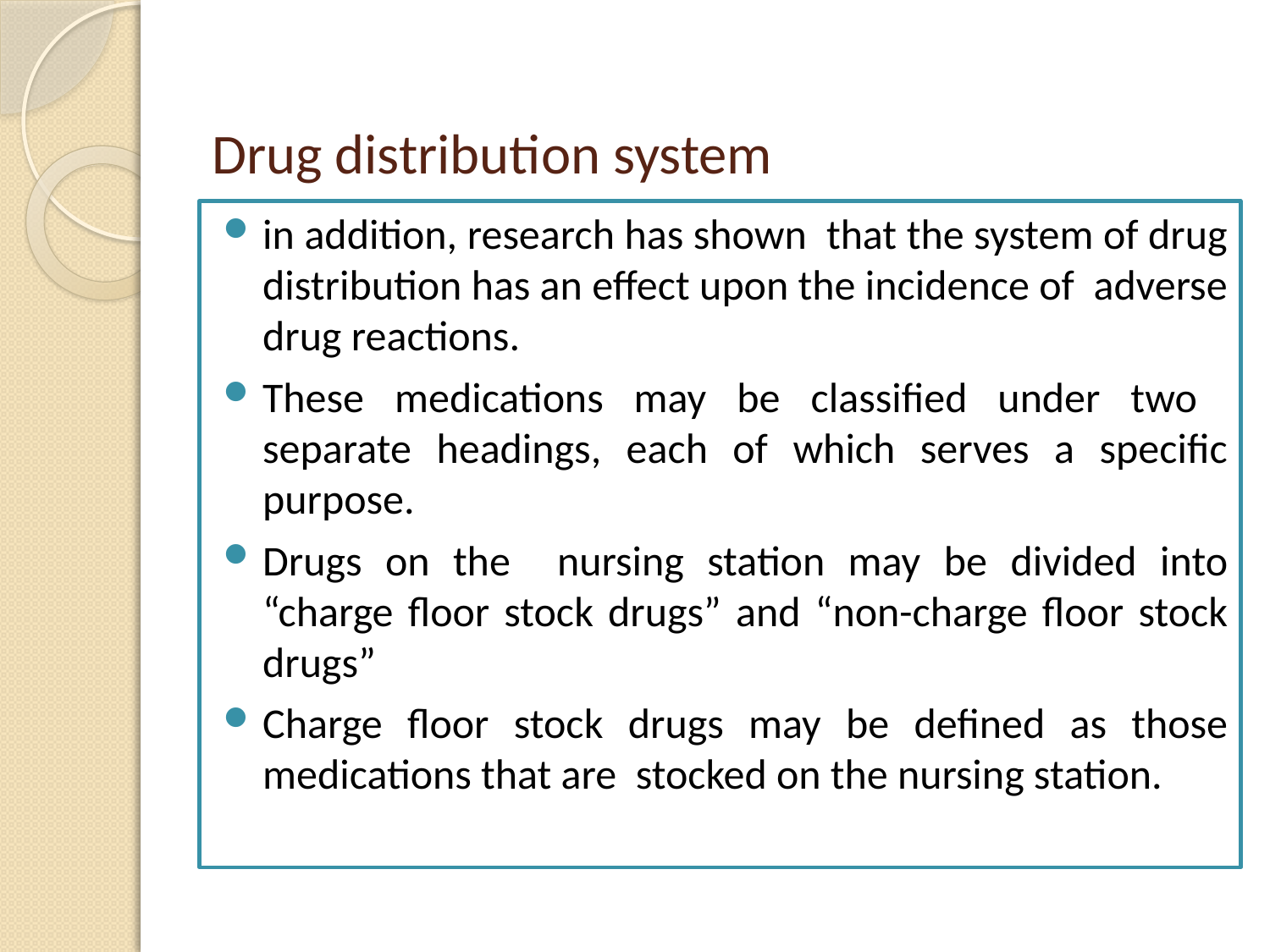

# Drug distribution system
in addition, research has shown  that the system of drug distribution has an effect upon the incidence of  adverse drug reactions.
These medications may be classified under two  separate headings, each of which serves a specific purpose.
Drugs on the  nursing station may be divided into “charge floor stock drugs” and “non-charge floor stock drugs”
Charge floor stock drugs may be defined as those medications that are  stocked on the nursing station.